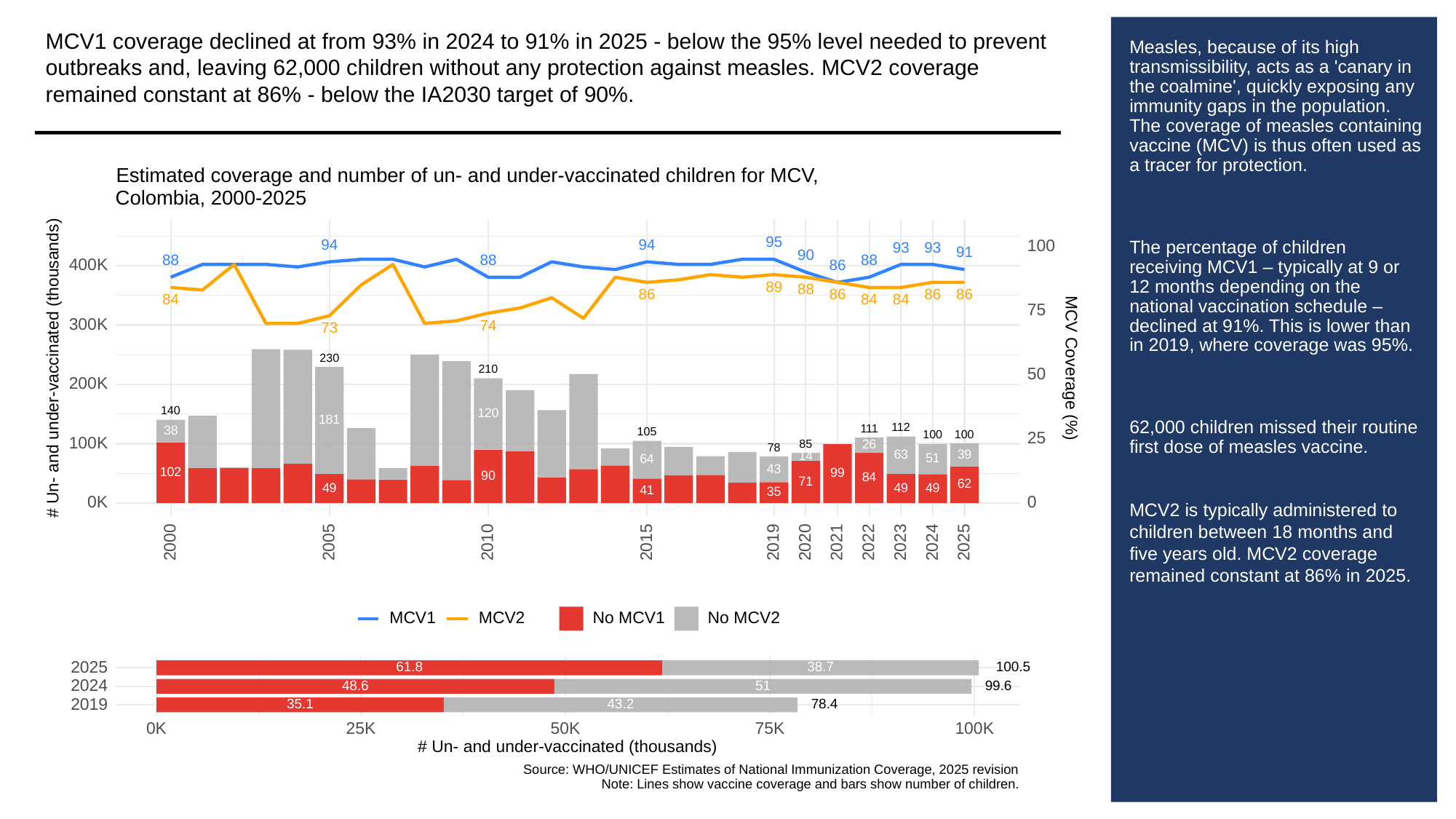

MCV1 coverage declined at from 93% in 2024 to 91% in 2025 - below the 95% level needed to prevent outbreaks and, leaving 62,000 children without any protection against measles. MCV2 coverage remained constant at 86% - below the IA2030 target of 90%.
# Measles, because of its high transmissibility, acts as a 'canary in the coalmine', quickly exposing any immunity gaps in the population. The coverage of measles containing vaccine (MCV) is thus often used as a tracer for protection.

The percentage of children receiving MCV1 – typically at 9 or 12 months depending on the national vaccination schedule – declined at 91%. This is lower than in 2019, where coverage was 95%.

62,000 children missed their routine first dose of measles vaccine.

MCV2 is typically administered to children between 18 months and five years old. MCV2 coverage remained constant at 86% in 2025.

Estimated coverage and number of un- and under-vaccinated children for MCV,
Colombia, 2000-2025

95
94
94
100
93
93
91
90
88
88
88

400K
86

89
88
86
86
86
86
84
84
84

75
300K
74
73

230

# Un- and under-vaccinated (thousands)
MCV Coverage (%)

210

50

200K

140
120

181

112
111
38

105
100
100
25

100K
85
26

78

39
63

14

51
64

43

102

99

90
84

71

62

49
49
49
41
35
0K
0

2023
2000
2005
2010
2015
2019
2020
2021
2022
2024
2025

MCV1
MCV2
No MCV1
No MCV2

2025
38.7
61.8
100.5

2024
48.6
51
99.6

2019
35.1
43.2
78.4

0K
25K
50K
100K
75K
# Un- and under-vaccinated (thousands)
Source: WHO/UNICEF Estimates of National Immunization Coverage, 2025 revision
Note: Lines show vaccine coverage and bars show number of children.